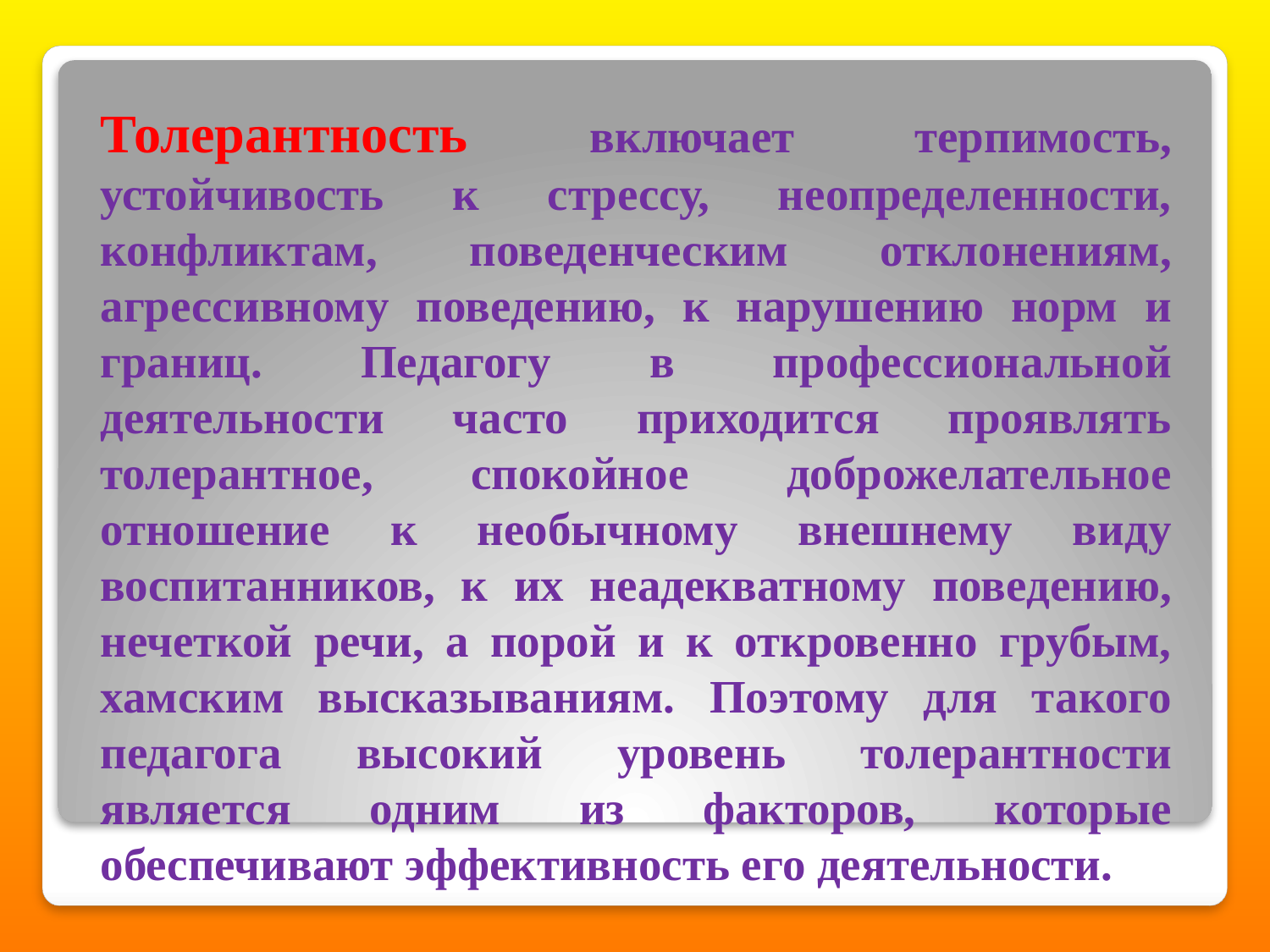

Толерантность включает терпимость, устойчивость к стрессу, неопределенности, конфликтам, поведенческим отклонениям, агрессивному поведению, к нарушению норм и границ. Педагогу в профессиональной деятельности часто приходится проявлять толерантное, спокойное доброжелательное отношение к необычному внешнему виду воспитанников, к их неадекватному поведению, нечеткой речи, а порой и к откровенно грубым, хамским высказываниям. Поэтому для такого педагога высокий уровень толерантности является одним из факторов, которые обеспечивают эффективность его деятельности.